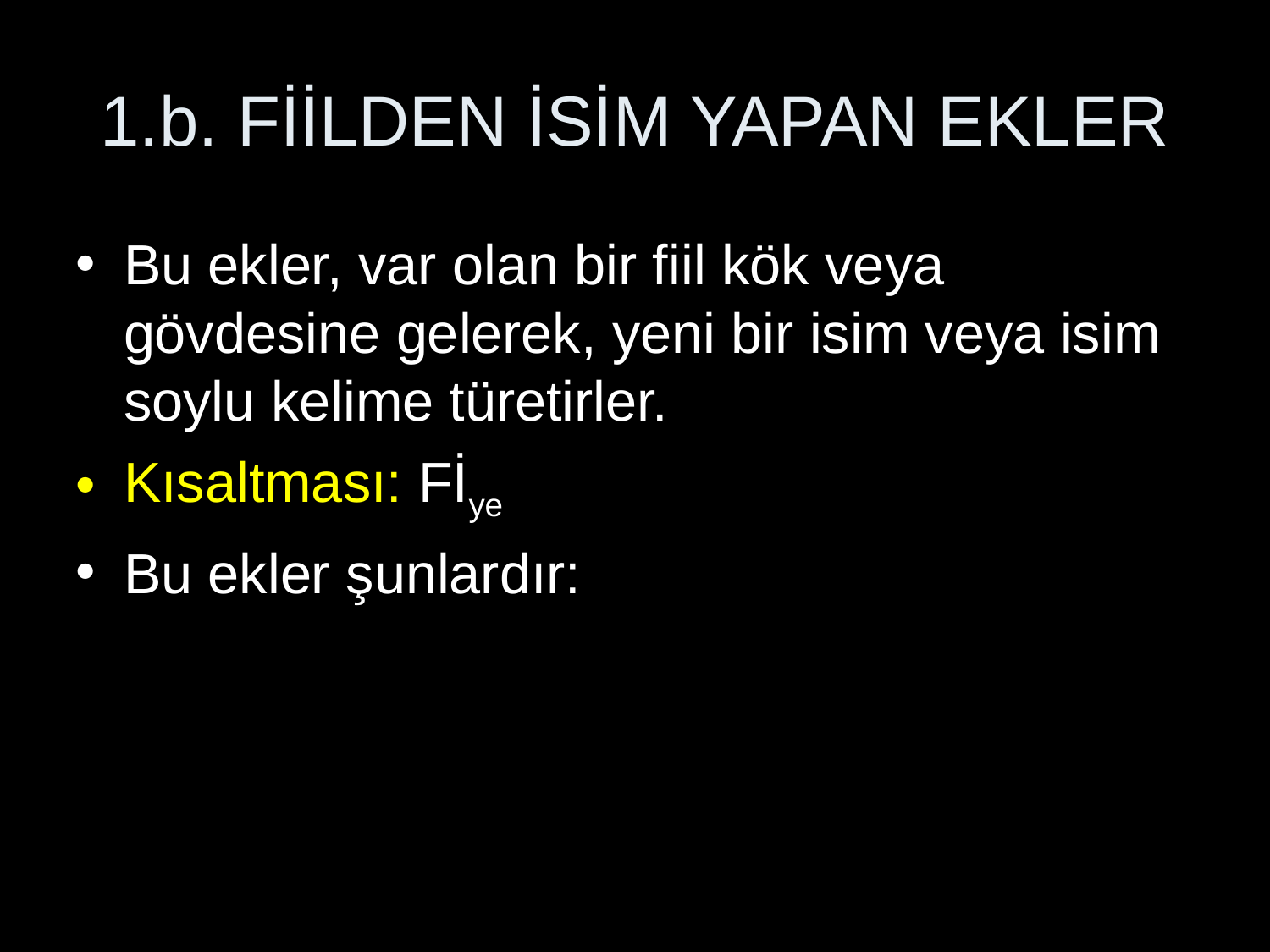

# 1.b. FİİLDEN İSİM YAPAN EKLER
Bu ekler, var olan bir fiil kök veya gövdesine gelerek, yeni bir isim veya isim soylu kelime türetirler.
Kısaltması: Fİye
Bu ekler şunlardır: